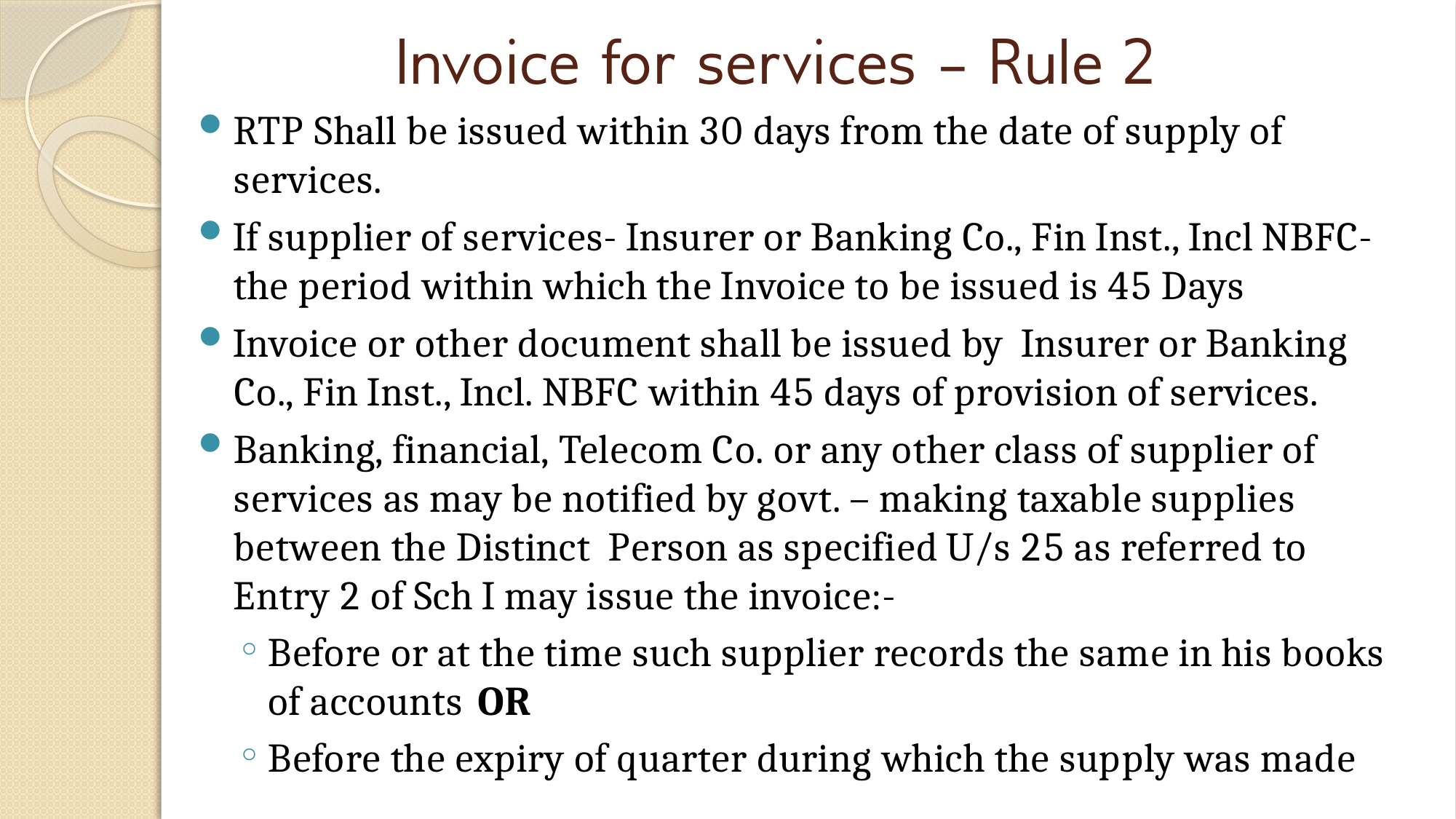

# Invoice for services – Rule 2
RTP Shall be issued within 30 days from the date of supply of services.
If supplier of services- Insurer or Banking Co., Fin Inst., Incl NBFC- the period within which the Invoice to be issued is 45 Days
Invoice or other document shall be issued by  Insurer or Banking Co., Fin Inst., Incl. NBFC within 45 days of provision of services.
Banking, financial, Telecom Co. or any other class of supplier of services as may be notified by govt. – making taxable supplies between the Distinct  Person as specified U/s 25 as referred to Entry 2 of Sch I may issue the invoice:-
Before or at the time such supplier records the same in his books of accounts 				OR
Before the expiry of quarter during which the supply was made